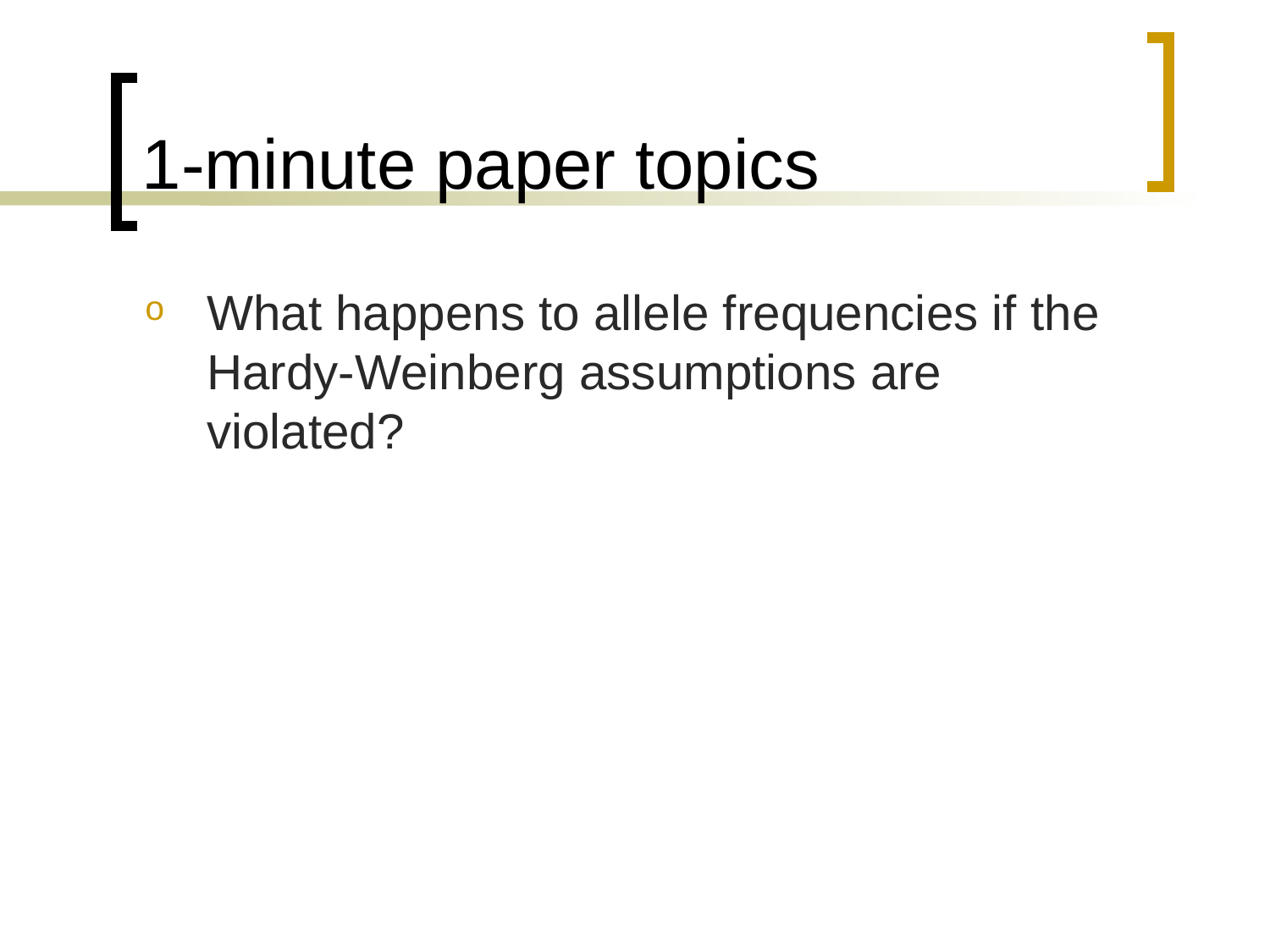

# 1-minute paper topics
What happens to allele frequencies if the Hardy-Weinberg assumptions are violated?